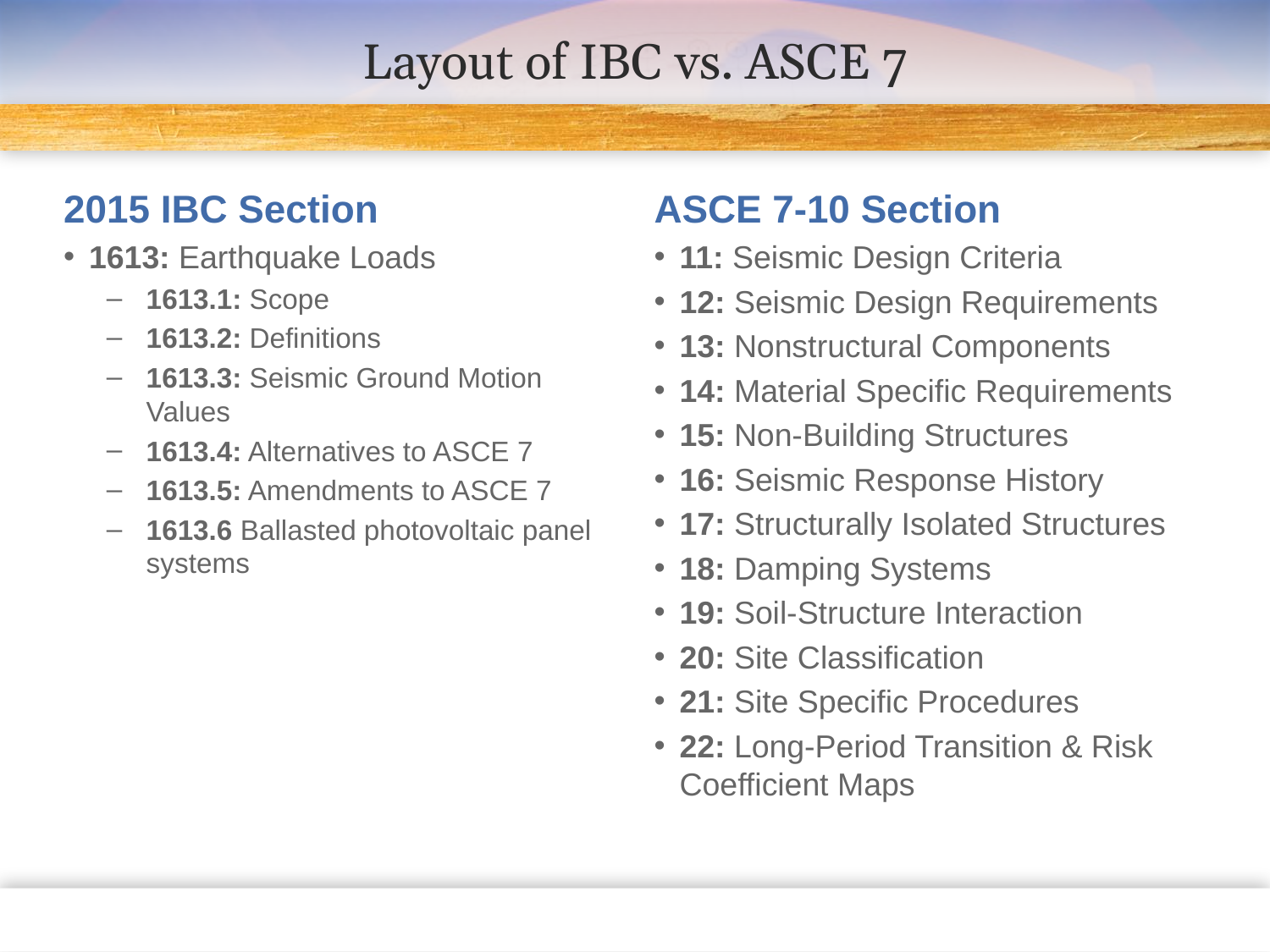

# Layout of IBC vs. ASCE 7
2015 IBC Section
1613: Earthquake Loads
1613.1: Scope
1613.2: Definitions
1613.3: Seismic Ground Motion Values
1613.4: Alternatives to ASCE 7
1613.5: Amendments to ASCE 7
1613.6 Ballasted photovoltaic panel systems

ASCE 7-10 Section
11: Seismic Design Criteria
12: Seismic Design Requirements
13: Nonstructural Components
14: Material Specific Requirements
15: Non-Building Structures
16: Seismic Response History
17: Structurally Isolated Structures
18: Damping Systems
19: Soil-Structure Interaction
20: Site Classification
21: Site Specific Procedures
22: Long-Period Transition & Risk Coefficient Maps